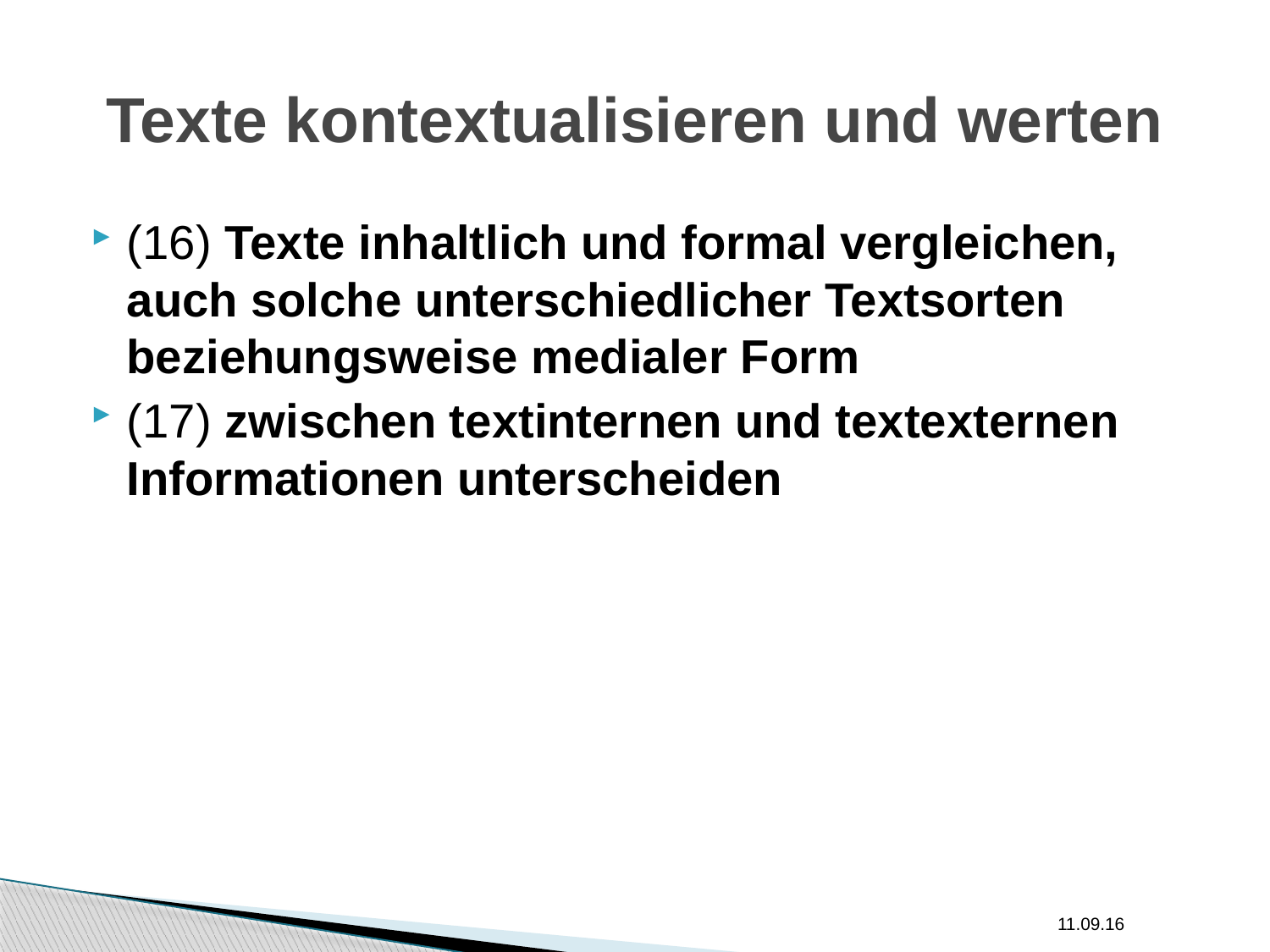

# Texte kontextualisieren und werten
(16) Texte inhaltlich und formal vergleichen, auch solche unterschiedlicher Textsorten beziehungsweise medialer Form
(17) zwischen textinternen und textexternen Informationen unterscheiden

11.09.16